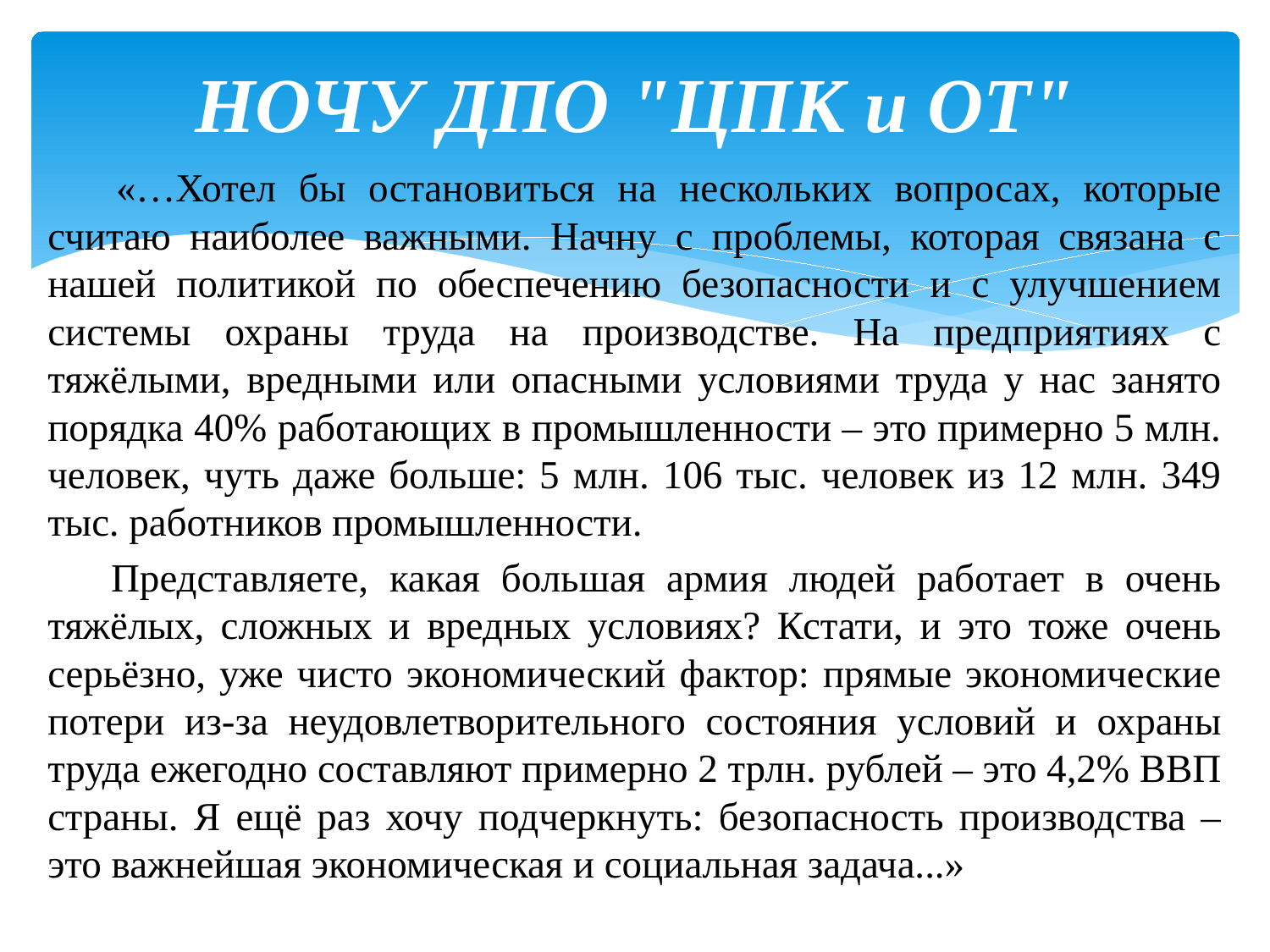

# НОЧУ ДПО "ЦПК и ОТ"
   «…Хотел бы остановиться на нескольких вопросах, которые считаю наиболее важными. Начну с проблемы, которая связана с нашей политикой по обеспечению безопасности и с улучшением системы охраны труда на производстве. На предприятиях с тяжёлыми, вредными или опасными условиями труда у нас занято порядка 40% работающих в промышленности – это примерно 5 млн. человек, чуть даже больше: 5 млн. 106 тыс. человек из 12 млн. 349 тыс. работников промышленности.
   Представляете, какая большая армия людей работает в очень тяжёлых, сложных и вредных условиях? Кстати, и это тоже очень серьёзно, уже чисто экономический фактор: прямые экономические потери из-за неудовлетворительного состояния условий и охраны труда ежегодно составляют примерно 2 трлн. рублей – это 4,2% ВВП страны. Я ещё раз хочу подчеркнуть: безопасность производства – это важнейшая экономическая и социальная задача...»